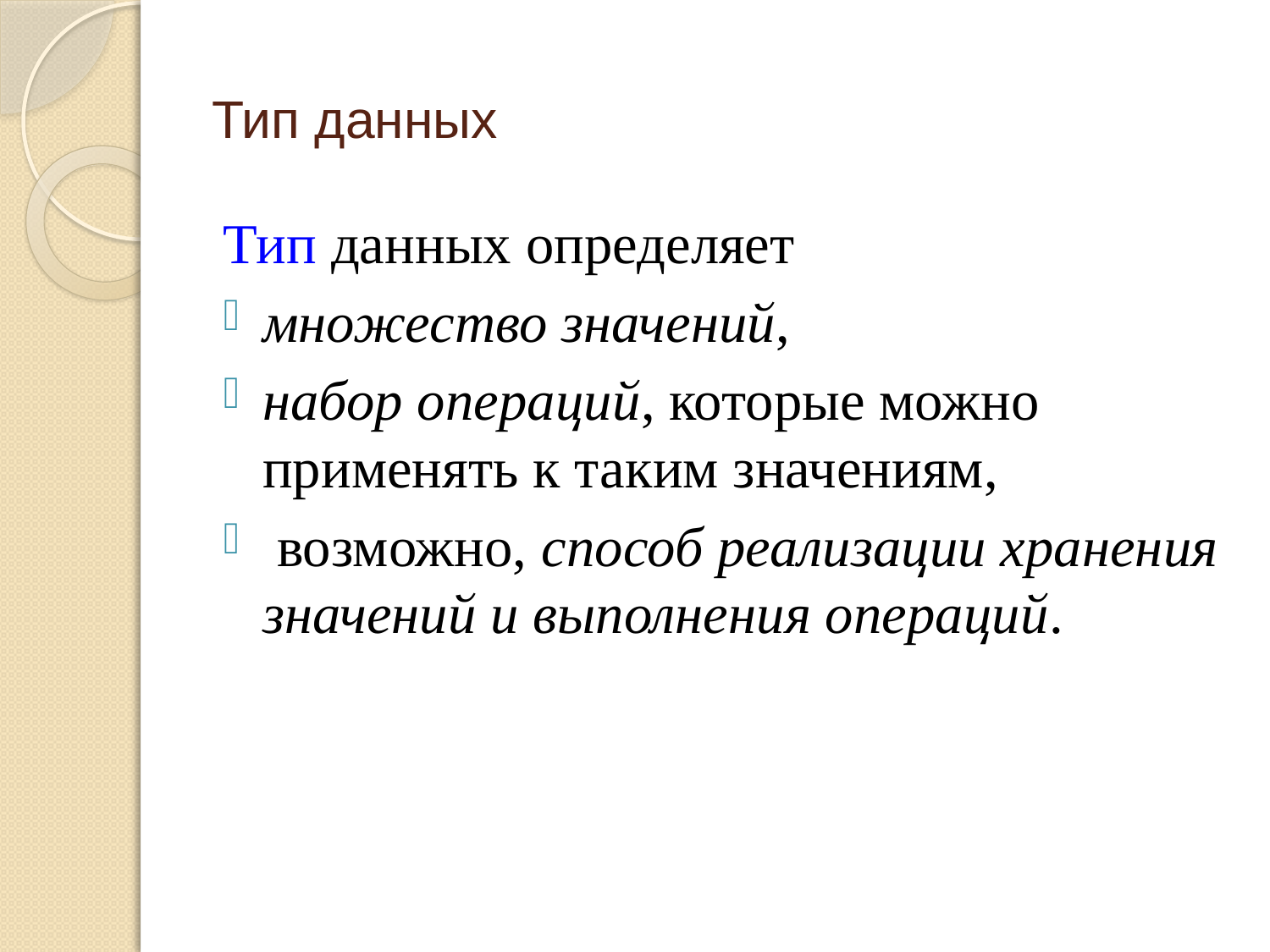

Тип данных
Тип данных определяет
множество значений,
набор операций, которые можно применять к таким значениям,
 возможно, способ реализации хранения значений и выполнения операций.